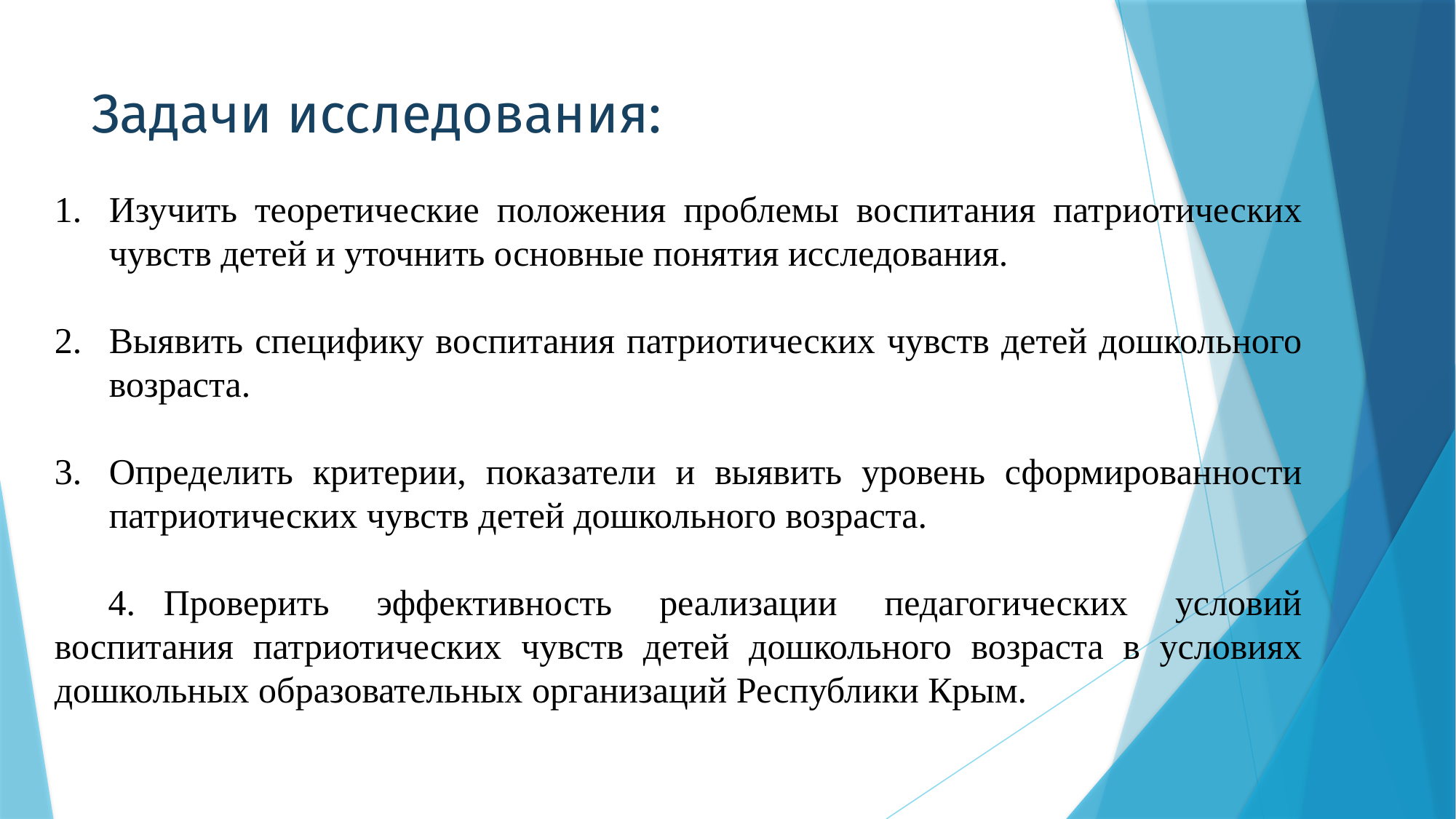

# Задачи исследования:
Изучить теоретические положения проблемы воспитания патриотических чувств детей и уточнить основные понятия исследования.

Выявить специфику воспитания патриотических чувств детей дошкольного возраста.

Определить критерии, показатели и выявить уровень сформированности патриотических чувств детей дошкольного возраста.

4.	Проверить эффективность реализации педагогических условий воспитания патриотических чувств детей дошкольного возраста в условиях дошкольных образовательных организаций Республики Крым.